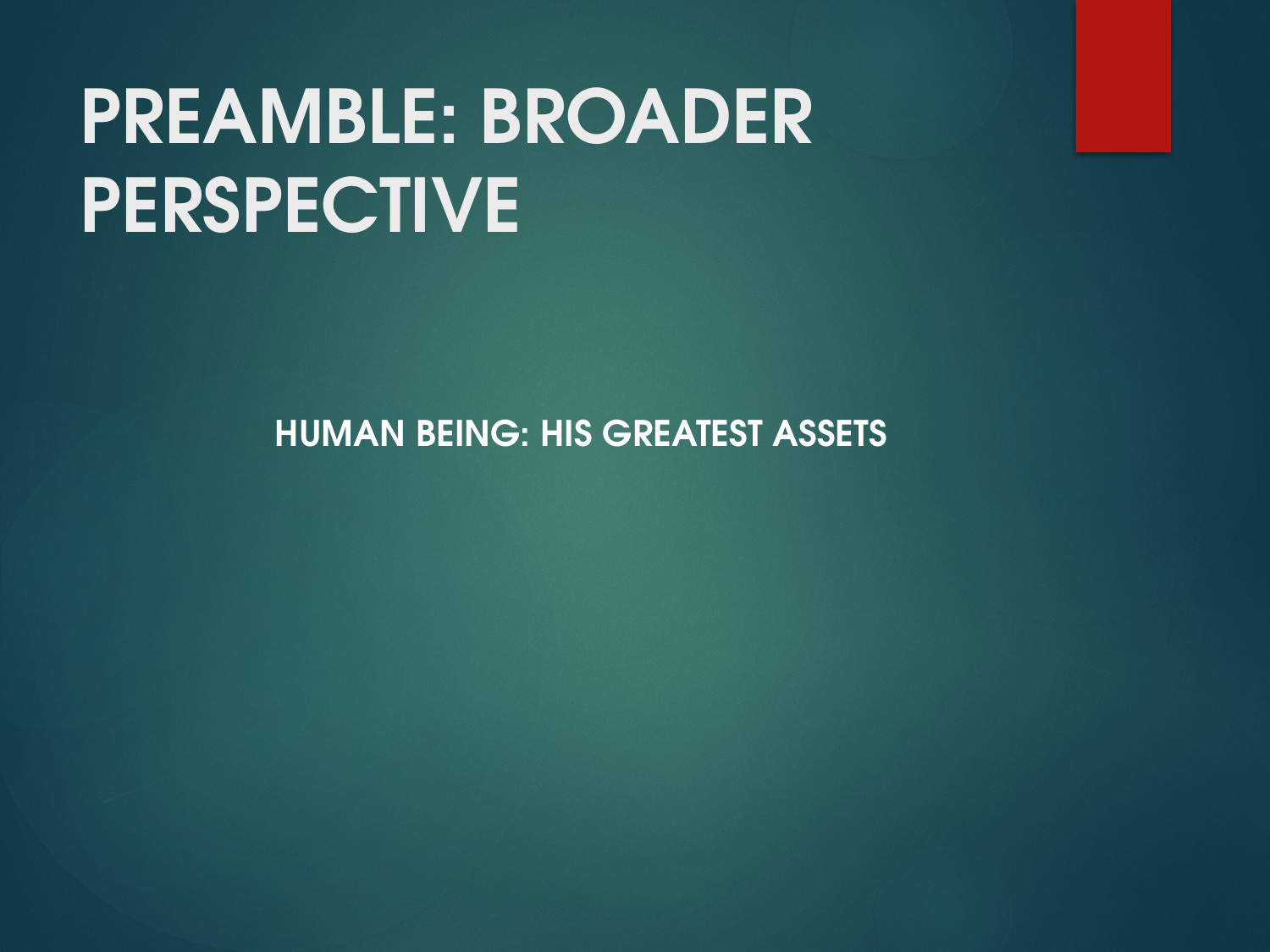

# PREAMBLE: BROADER PERSPECTIVE

HUMAN BEING: HIS GREATEST ASSETS